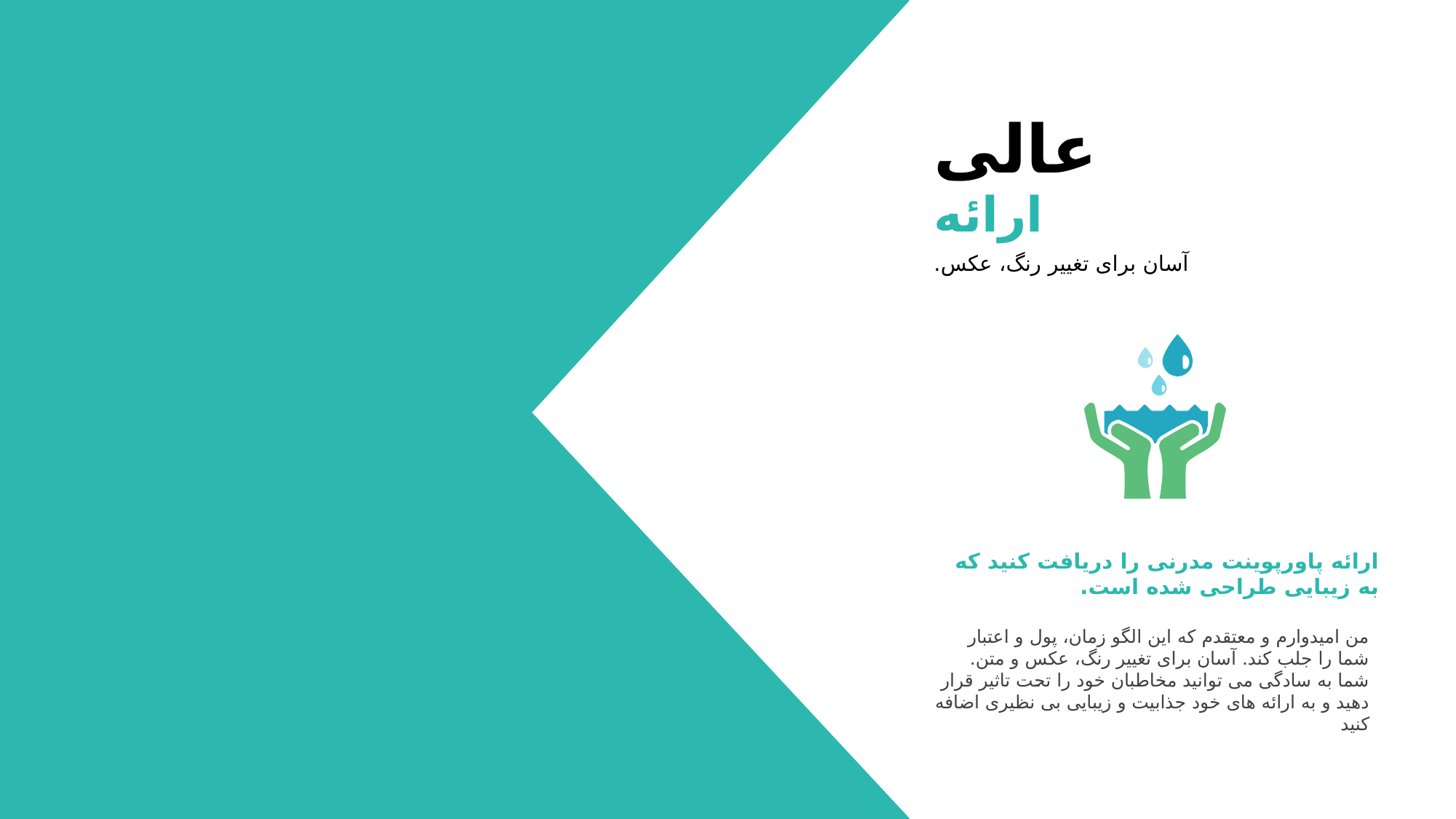

عالی
ارائه
آسان برای تغییر رنگ، عکس.

ارائه پاورپوینت مدرنی را دریافت کنید که به زیبایی طراحی شده است.
من امیدوارم و معتقدم که این الگو زمان، پول و اعتبار شما را جلب کند. آسان برای تغییر رنگ، عکس و متن. شما به سادگی می توانید مخاطبان خود را تحت تاثیر قرار دهید و به ارائه های خود جذابیت و زیبایی بی نظیری اضافه کنید